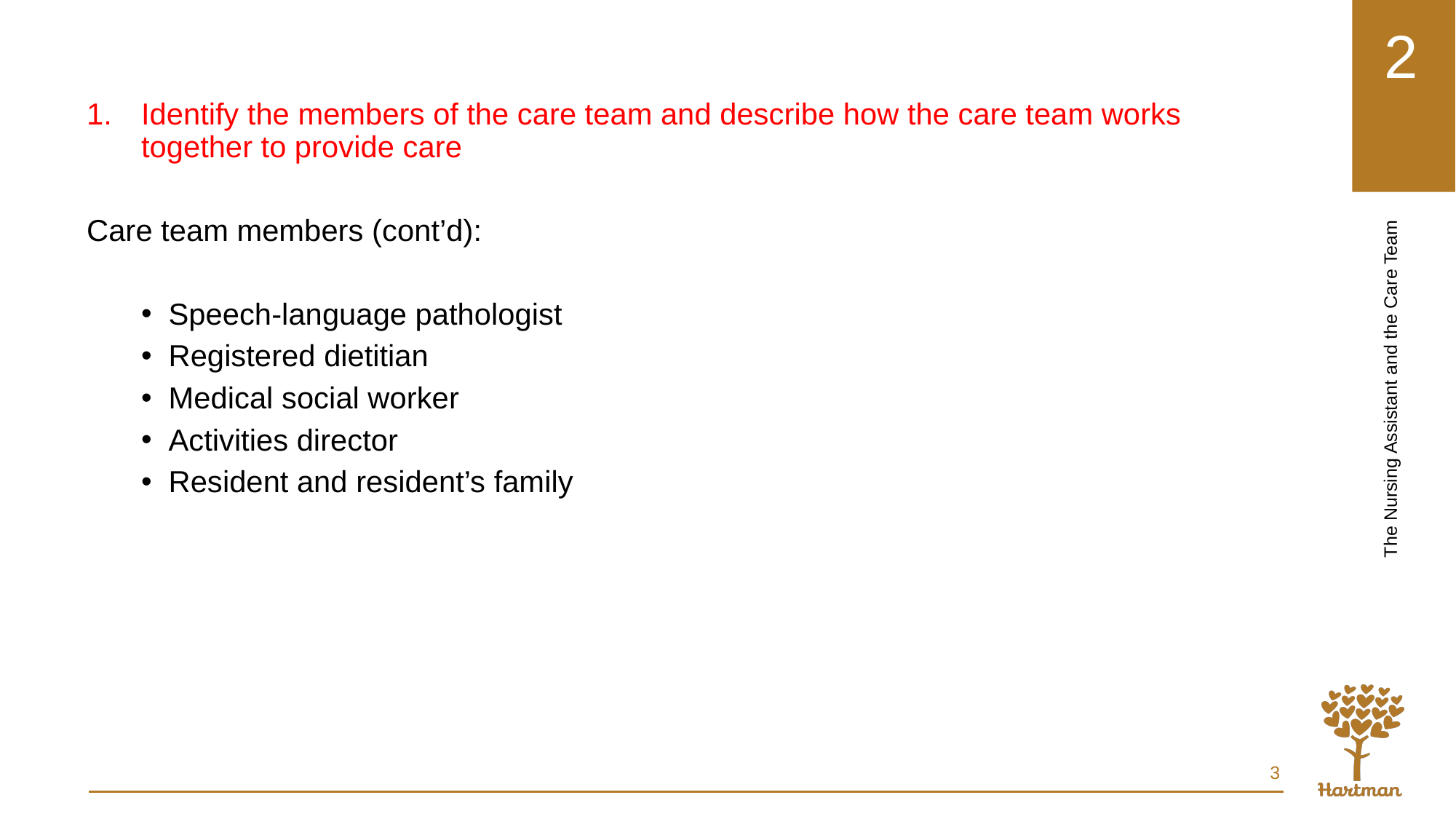

Identify the members of the care team and describe how the care team works together to provide care

Care team members (cont’d):

Speech-language pathologist
Registered dietitian
Medical social worker
Activities director
Resident and resident’s family

3